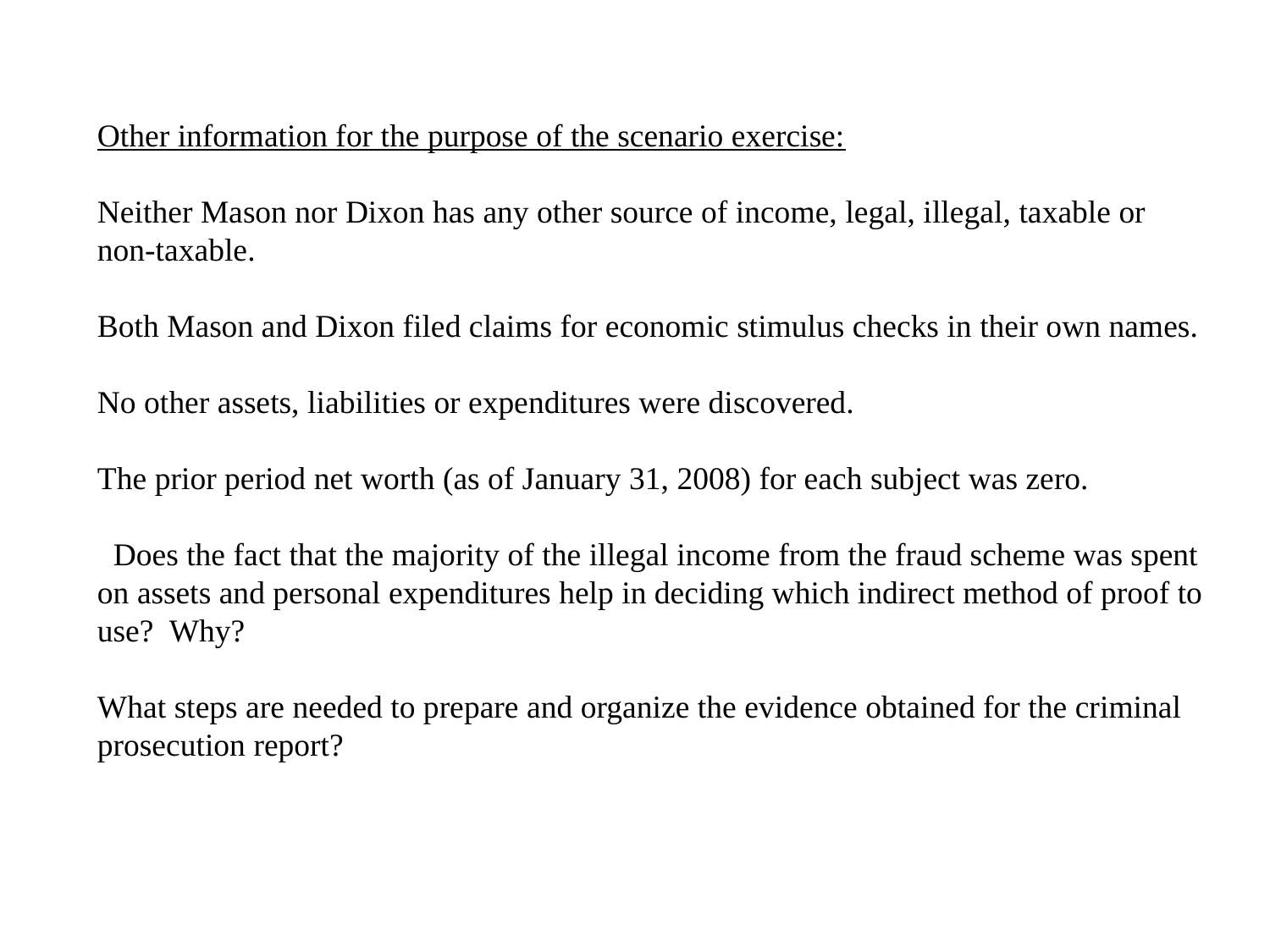

Other information for the purpose of the scenario exercise:

Neither Mason nor Dixon has any other source of income, legal, illegal, taxable or non-taxable.

Both Mason and Dixon filed claims for economic stimulus checks in their own names.

No other assets, liabilities or expenditures were discovered.

The prior period net worth (as of January 31, 2008) for each subject was zero.

  Does the fact that the majority of the illegal income from the fraud scheme was spent on assets and personal expenditures help in deciding which indirect method of proof to use?  Why?

What steps are needed to prepare and organize the evidence obtained for the criminal prosecution report?